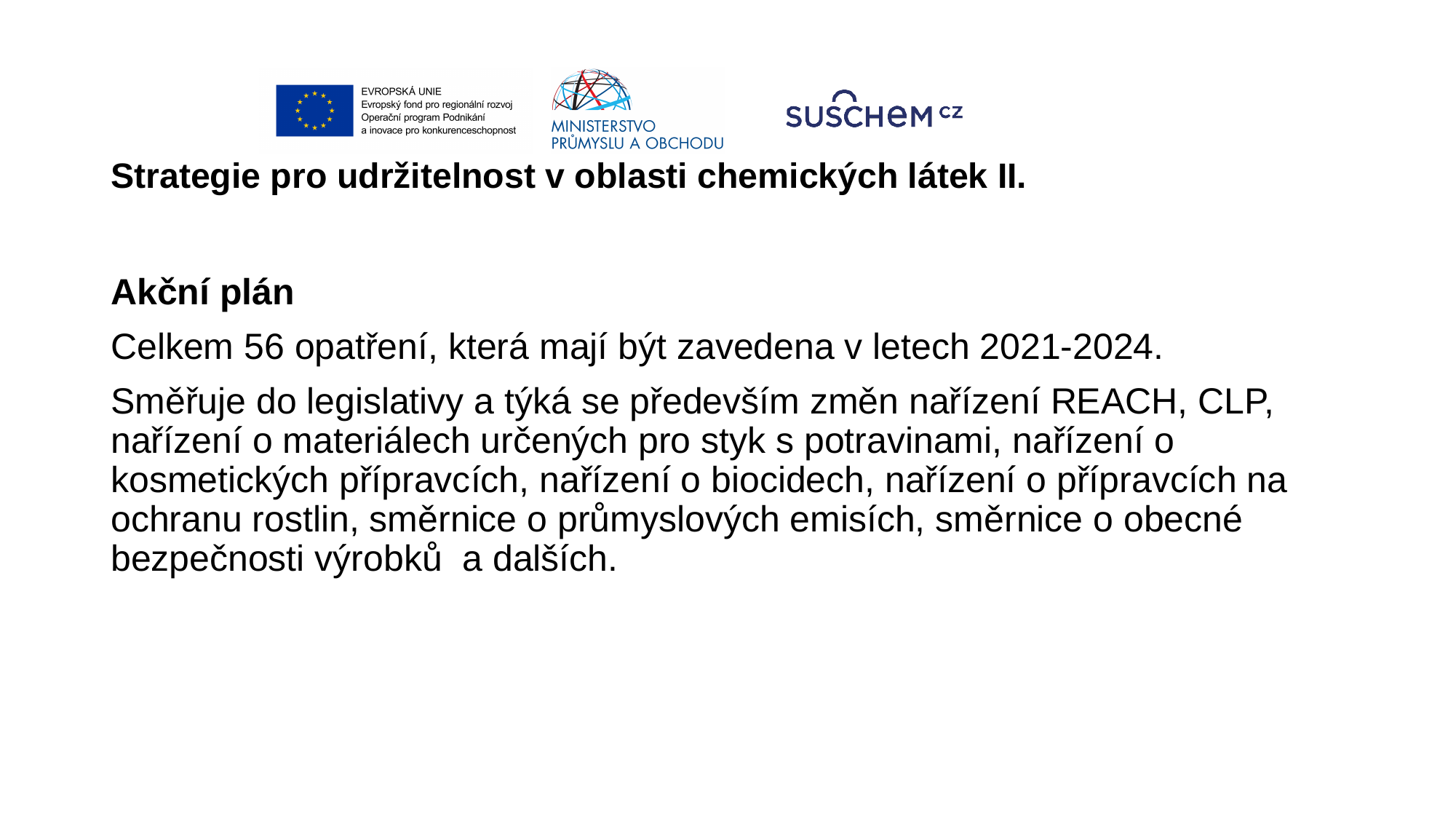

# Strategie pro udržitelnost v oblasti chemických látek II.

Akční plán
Celkem 56 opatření, která mají být zavedena v letech 2021-2024.
Směřuje do legislativy a týká se především změn nařízení REACH, CLP, nařízení o materiálech určených pro styk s potravinami, nařízení o kosmetických přípravcích, nařízení o biocidech, nařízení o přípravcích na ochranu rostlin, směrnice o průmyslových emisích, směrnice o obecné bezpečnosti výrobků  a dalších.